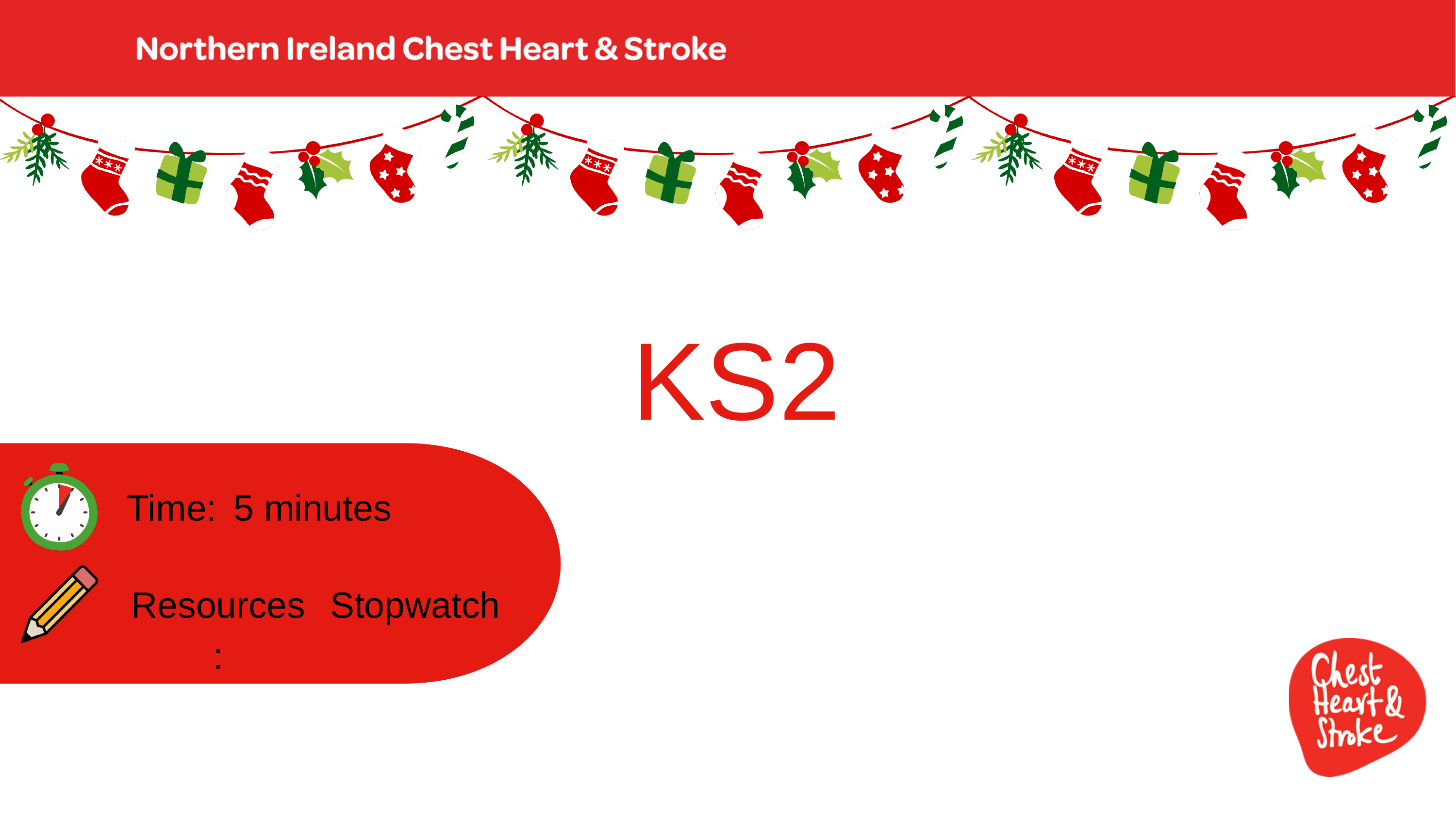

KS2

Time:
5 minutes

Resources :
Stopwatch